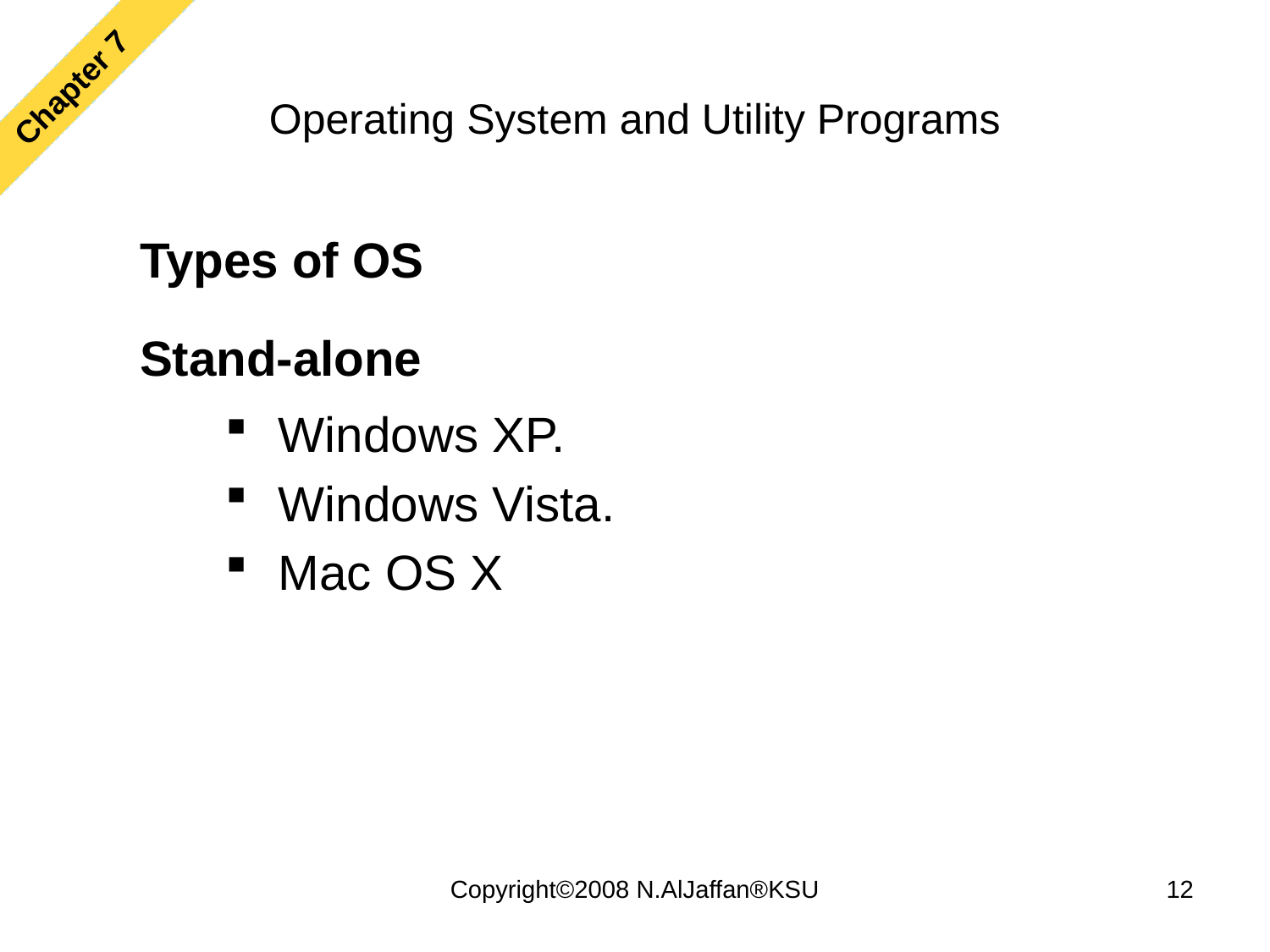

# Operating System and Utility Programs
Chapter 7
Types of OS

Stand-alone
 Windows XP.
 Windows Vista.
 Mac OS X

Copyright©2008 N.AlJaffan®KSU
12